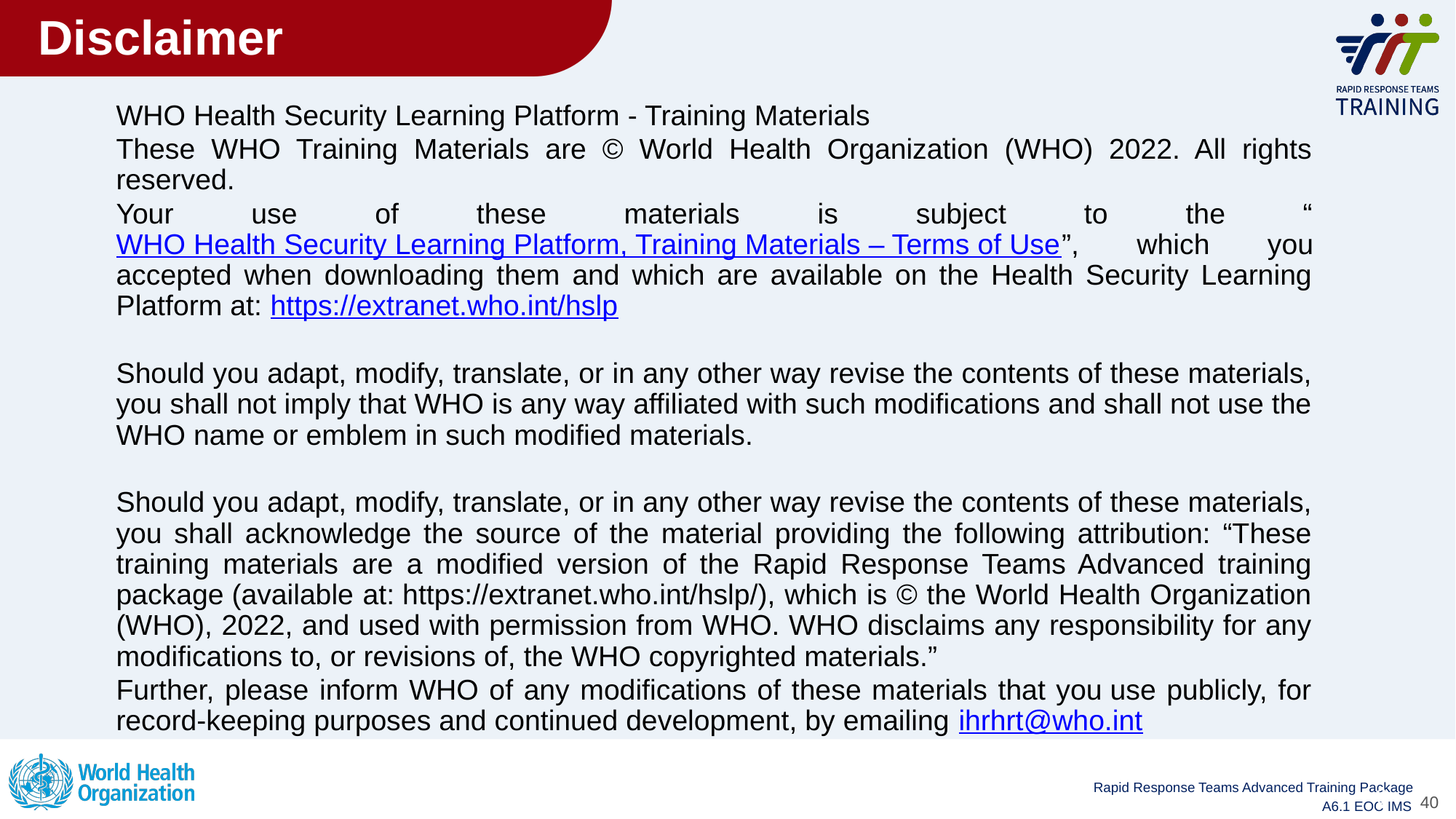

WHO Health Security Learning Platform - Training Materials
These WHO Training Materials are © World Health Organization (WHO) 2022. All rights reserved.
Your use of these materials is subject to the “WHO Health Security Learning Platform, Training Materials – Terms of Use”, which you accepted when downloading them and which are available on the Health Security Learning Platform at: https://extranet.who.int/hslp

Should you adapt, modify, translate, or in any other way revise the contents of these materials, you shall not imply that WHO is any way affiliated with such modifications and shall not use the WHO name or emblem in such modified materials.

Should you adapt, modify, translate, or in any other way revise the contents of these materials, you shall acknowledge the source of the material providing the following attribution: “These training materials are a modified version of the Rapid Response Teams Advanced training package (available at: https://extranet.who.int/hslp/), which is © the World Health Organization (WHO), 2022, and used with permission from WHO. WHO disclaims any responsibility for any modifications to, or revisions of, the WHO copyrighted materials.”
Further, please inform WHO of any modifications of these materials that you use publicly, for record-keeping purposes and continued development, by emailing ihrhrt@who.int
40